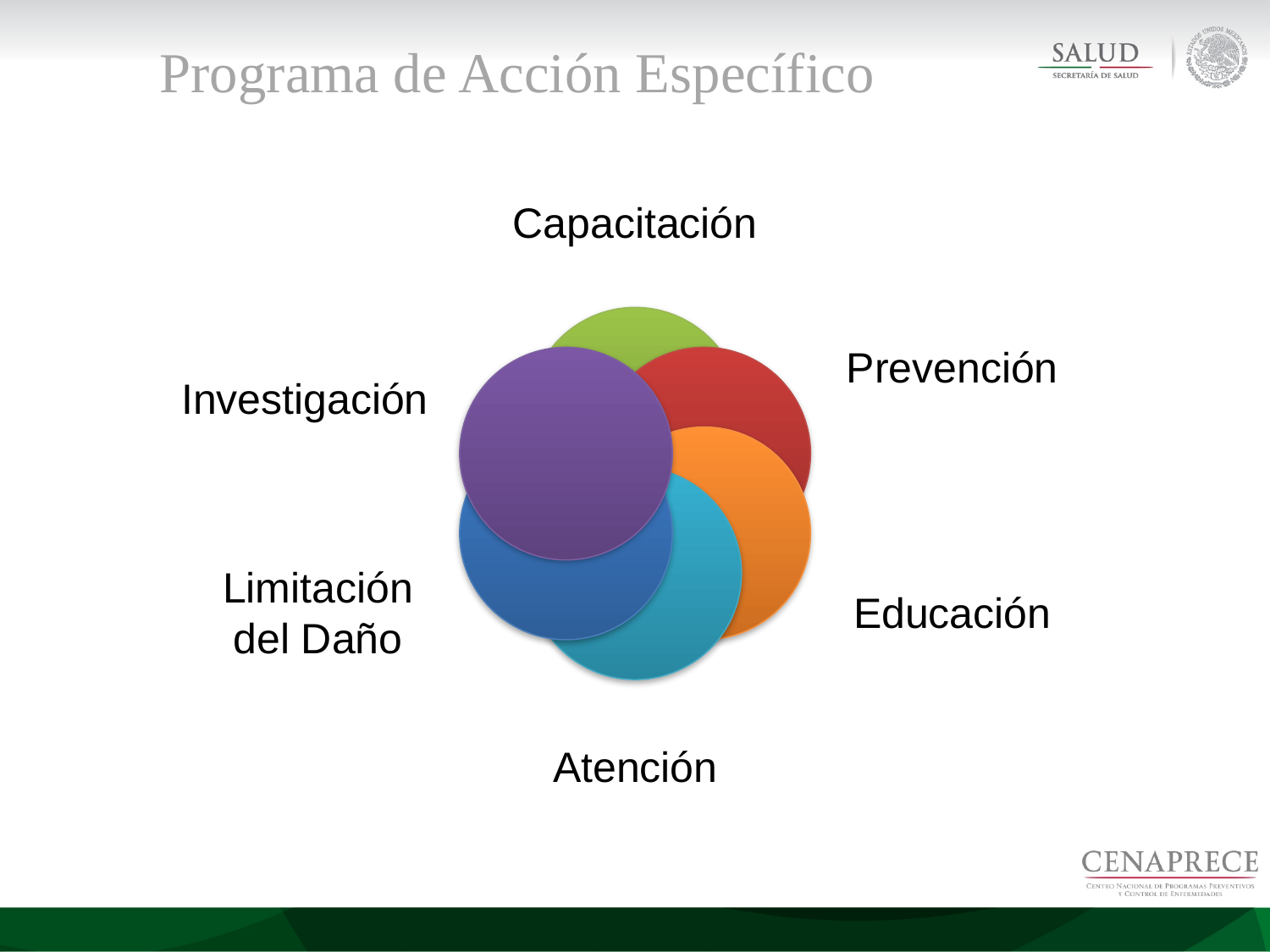

Programa de Acción Específico
Capacitación
Prevención
Educación
Atención
Limitación del Daño
Investigación